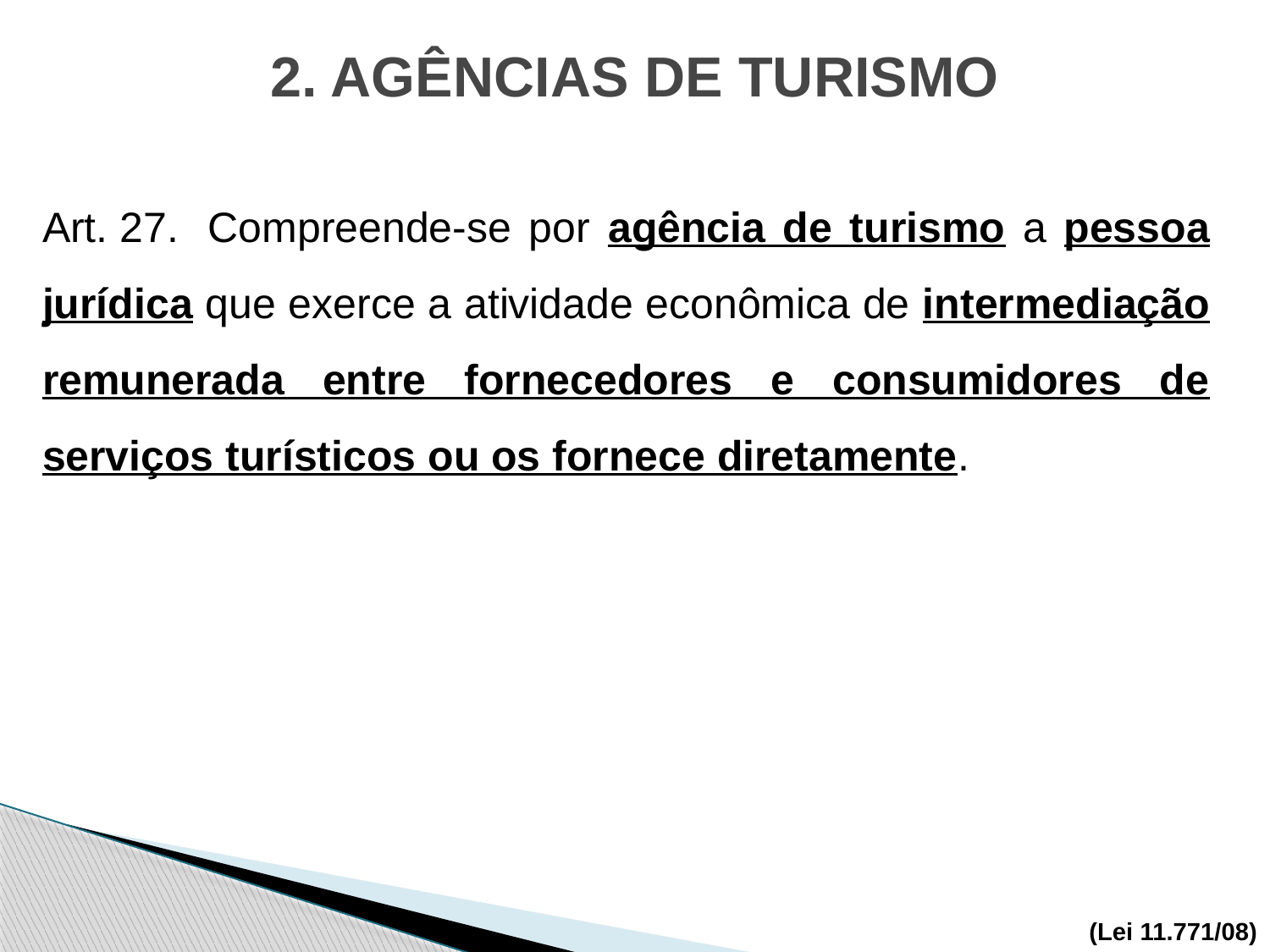

# 2. AGÊNCIAS DE TURISMO
Art. 27.  Compreende-se por agência de turismo a pessoa jurídica que exerce a atividade econômica de intermediação remunerada entre fornecedores e consumidores de serviços turísticos ou os fornece diretamente.
(Lei 11.771/08)